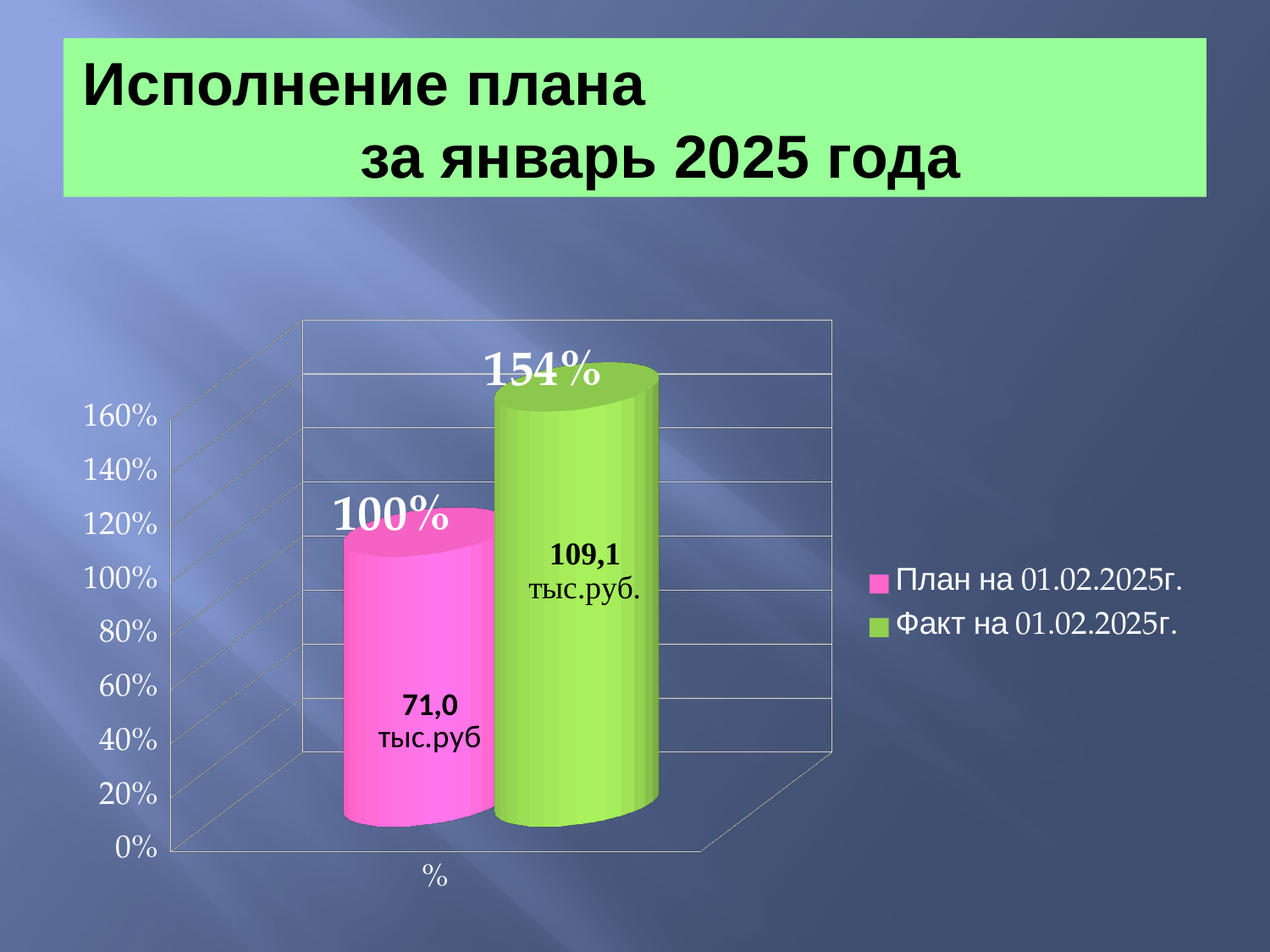

# Исполнение плана                                    за январь 2025 года

[unsupported chart]